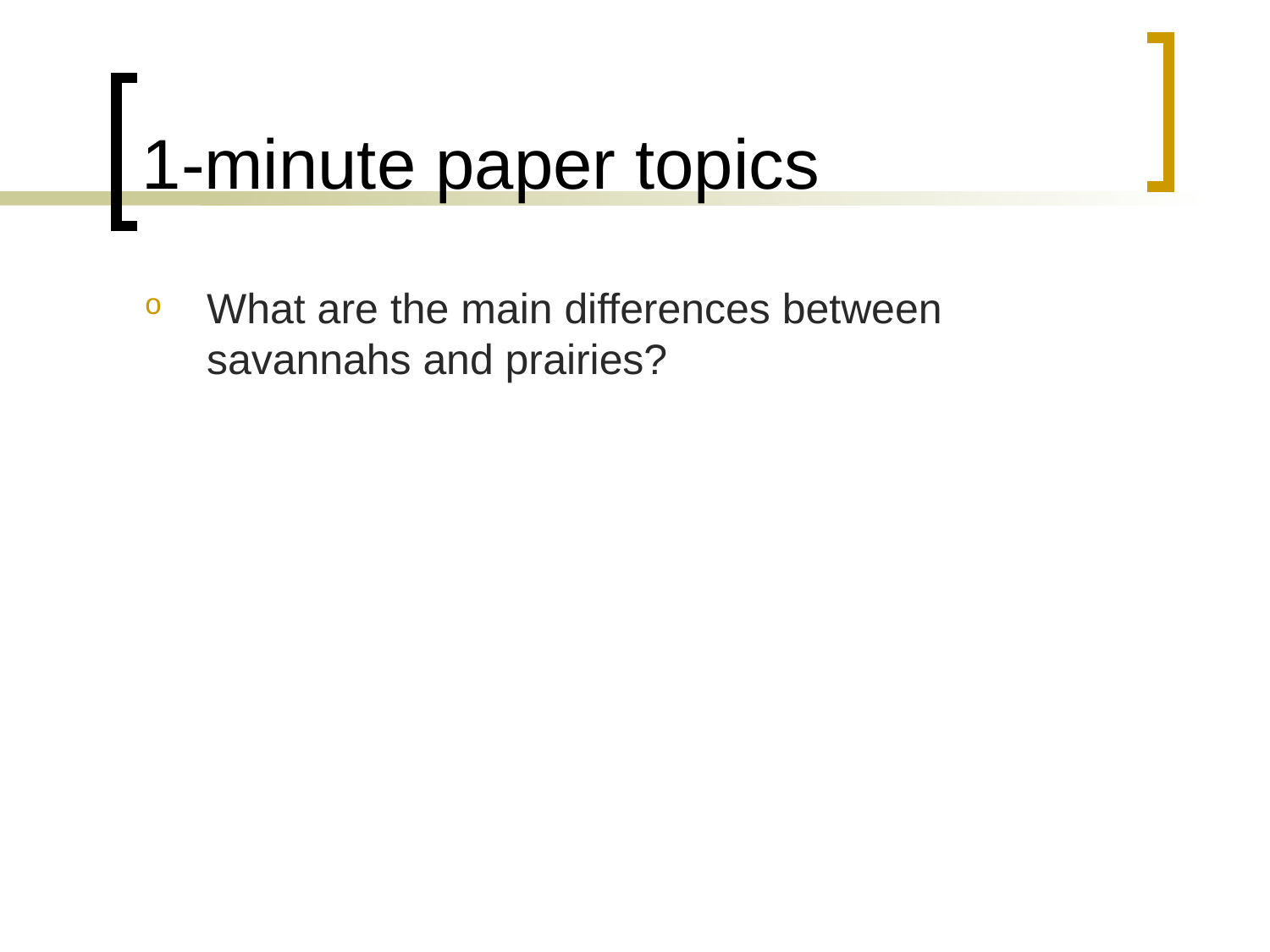

# 1-minute paper topics
What are the main differences between savannahs and prairies?